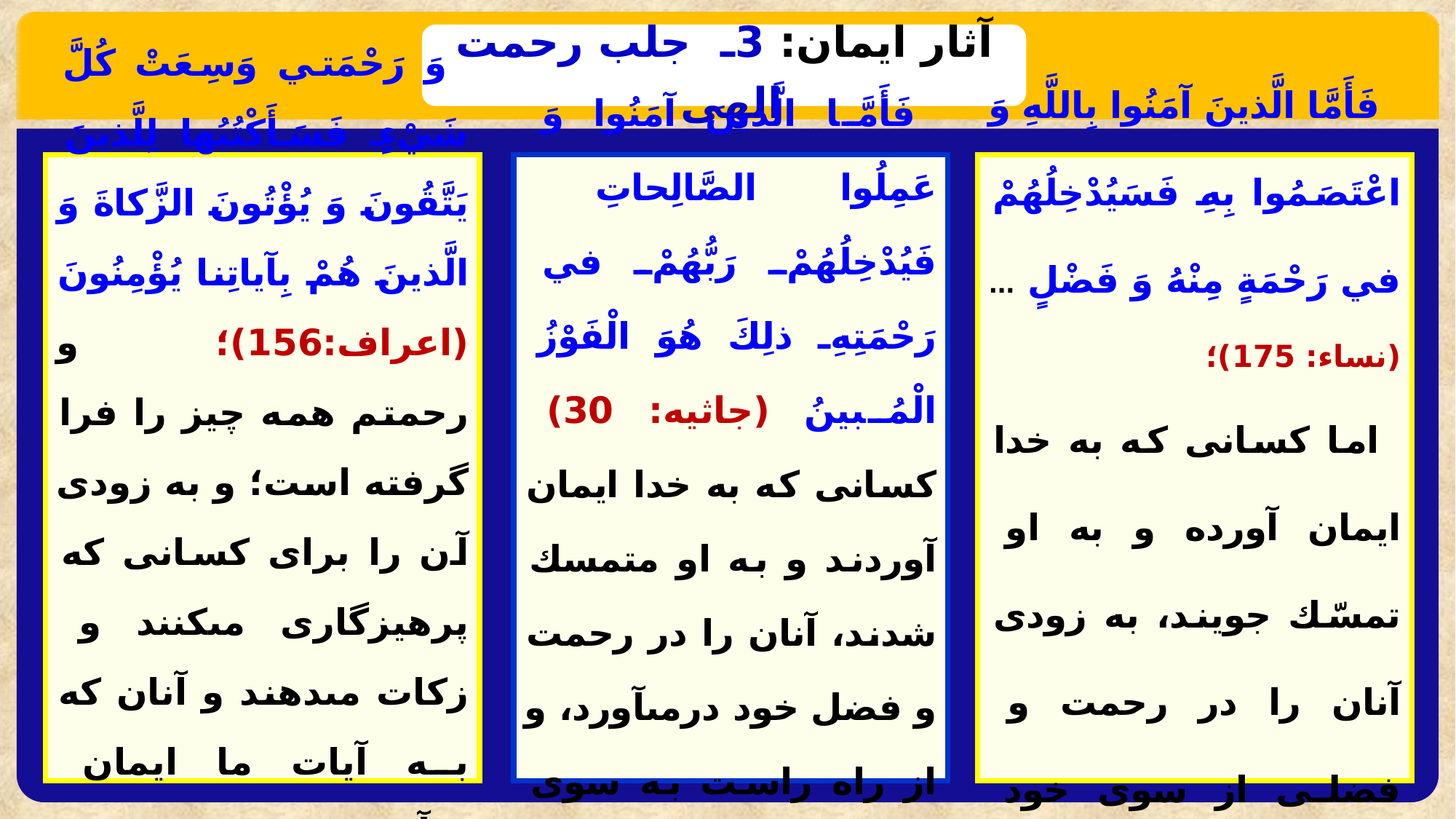

آثار ایمان: 3ـ  جلب رحمت الهی

وَ رَحْمَتي‏ وَسِعَتْ كُلَّ شَيْ‏ءٍ فَسَأَكْتُبُها لِلَّذينَ يَتَّقُونَ وَ يُؤْتُونَ الزَّكاةَ وَ الَّذينَ هُمْ بِآياتِنا يُؤْمِنُونَ (اعراف:156)؛ و رحمتم همه چيز را فرا گرفته است؛ و به زودى آن را براى كسانى كه پرهيزگارى مى‏كنند و زكات مى‏دهند و آنان كه به آيات ما ايمان مى‏آورند، مقرر مى‏دارم».
فَأَمَّا الَّذينَ آمَنُوا وَ عَمِلُوا الصَّالِحاتِ فَيُدْخِلُهُمْ رَبُّهُمْ‏ في‏ رَحْمَتِهِ ذلِكَ هُوَ الْفَوْزُ الْمُبينُ (جاثیه: 30) كسانى كه به خدا ايمان آوردند و به او متمسك شدند، آنان را در رحمت و فضل خود درمى‏آورد، و از راه راست به سوى خود هدايت‌شان مى‏كند.
فَأَمَّا الَّذينَ آمَنُوا بِاللَّهِ وَ اعْتَصَمُوا بِهِ فَسَيُدْخِلُهُمْ‏ في‏ رَحْمَةٍ مِنْهُ وَ فَضْلٍ ... (نساء: 175)؛
اما كسانى كه به خدا ايمان آورده و به او تمسّك جویند، به زودى آنان را در رحمت و فضلى از سوى خود درآورد.